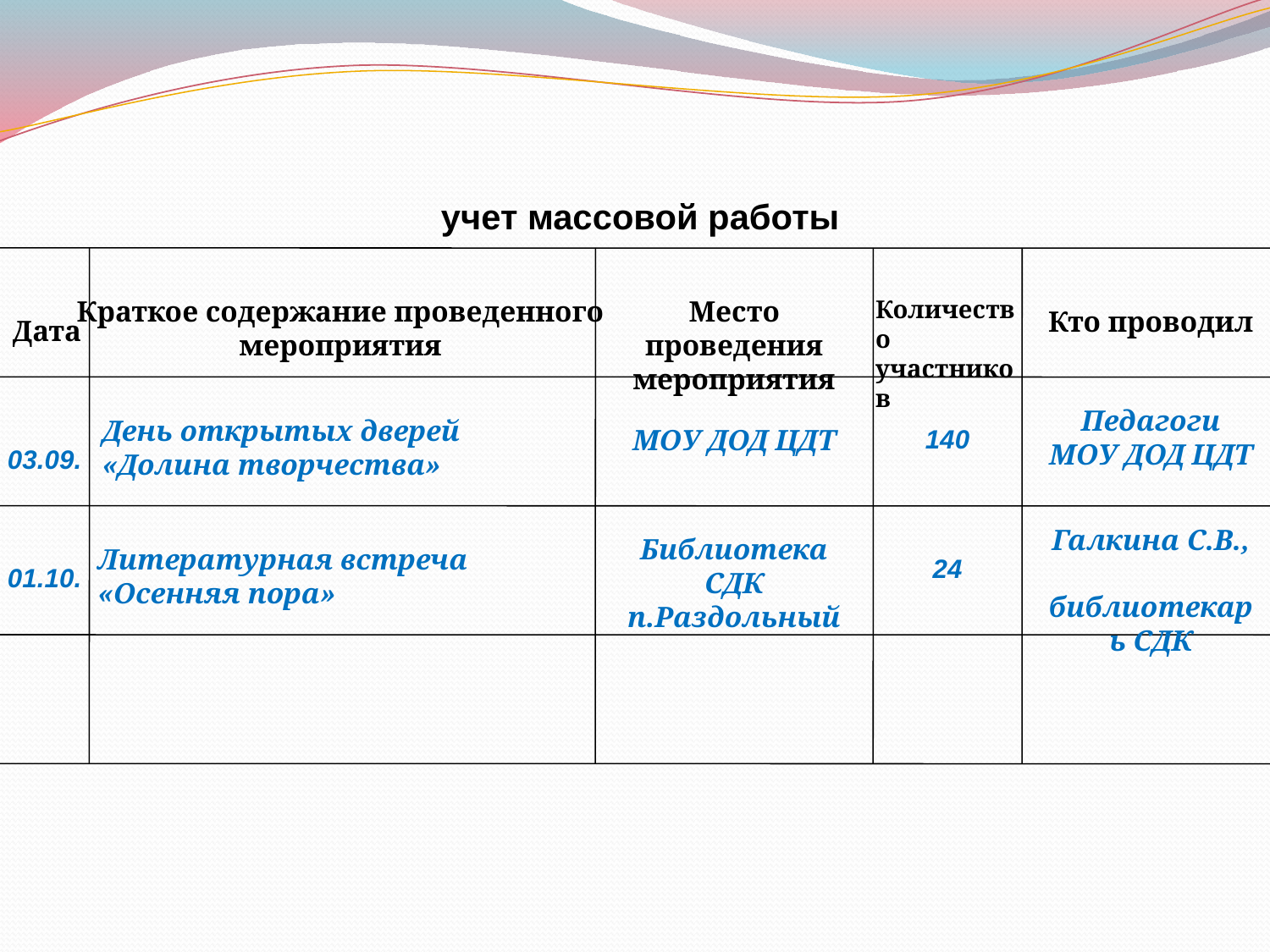

учет массовой работы
Краткое содержание проведенного
мероприятия
Место проведения
мероприятия
Количество
участников
Кто проводил
Дата
Педагоги МОУ ДОД ЦДТ
День открытых дверей
«Долина творчества»
МОУ ДОД ЦДТ
140
03.09.
Галкина С.В.,
 библиотекарь СДК
Библиотека СДК п.Раздольный
Литературная встреча
«Осенняя пора»
24
01.10.